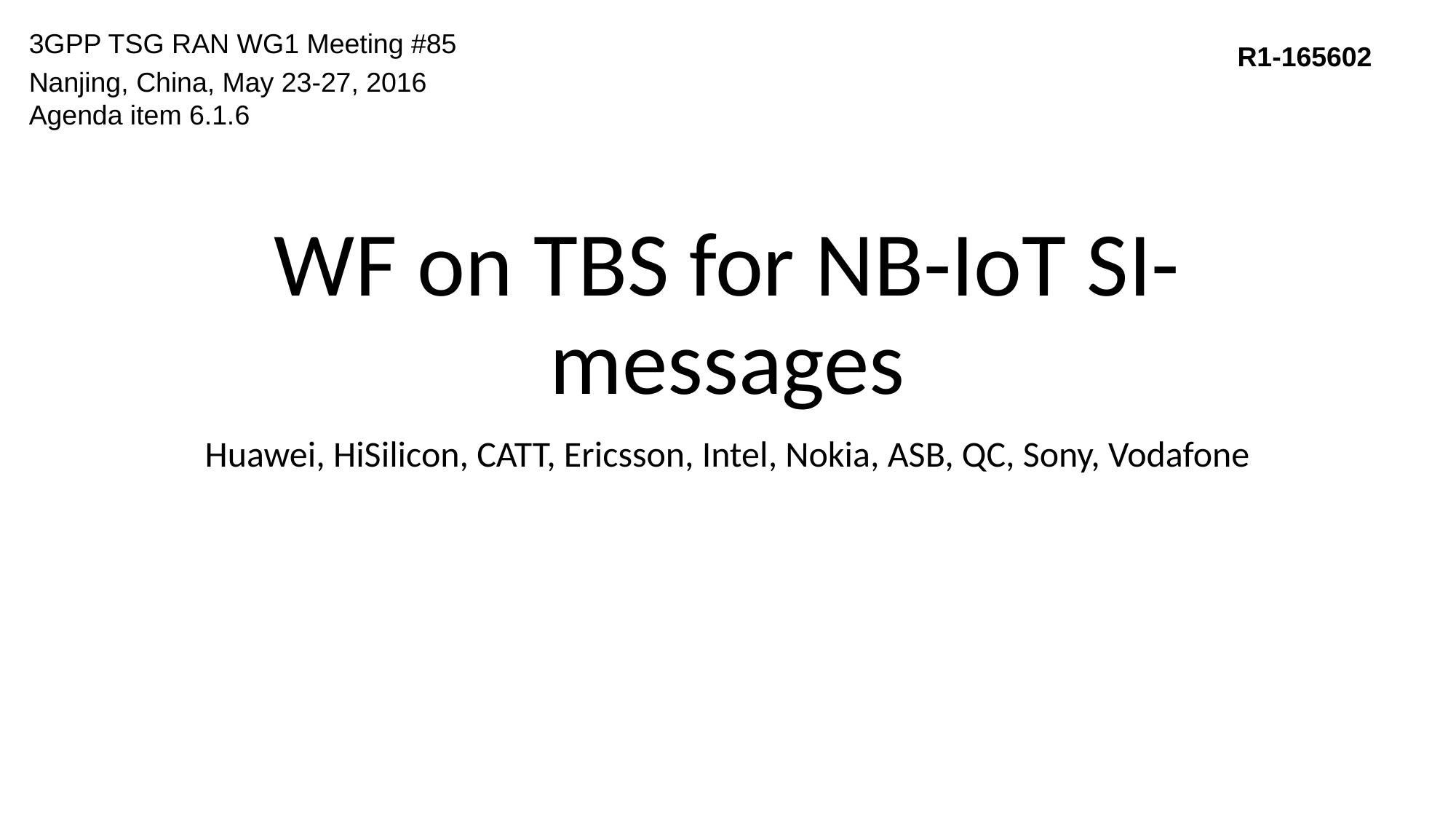

3GPP TSG RAN WG1 Meeting #85
Nanjing, China, May 23-27, 2016
Agenda item 6.1.6
R1-165602
# WF on TBS for NB-IoT SI-messages
Huawei, HiSilicon, CATT, Ericsson, Intel, Nokia, ASB, QC, Sony, Vodafone